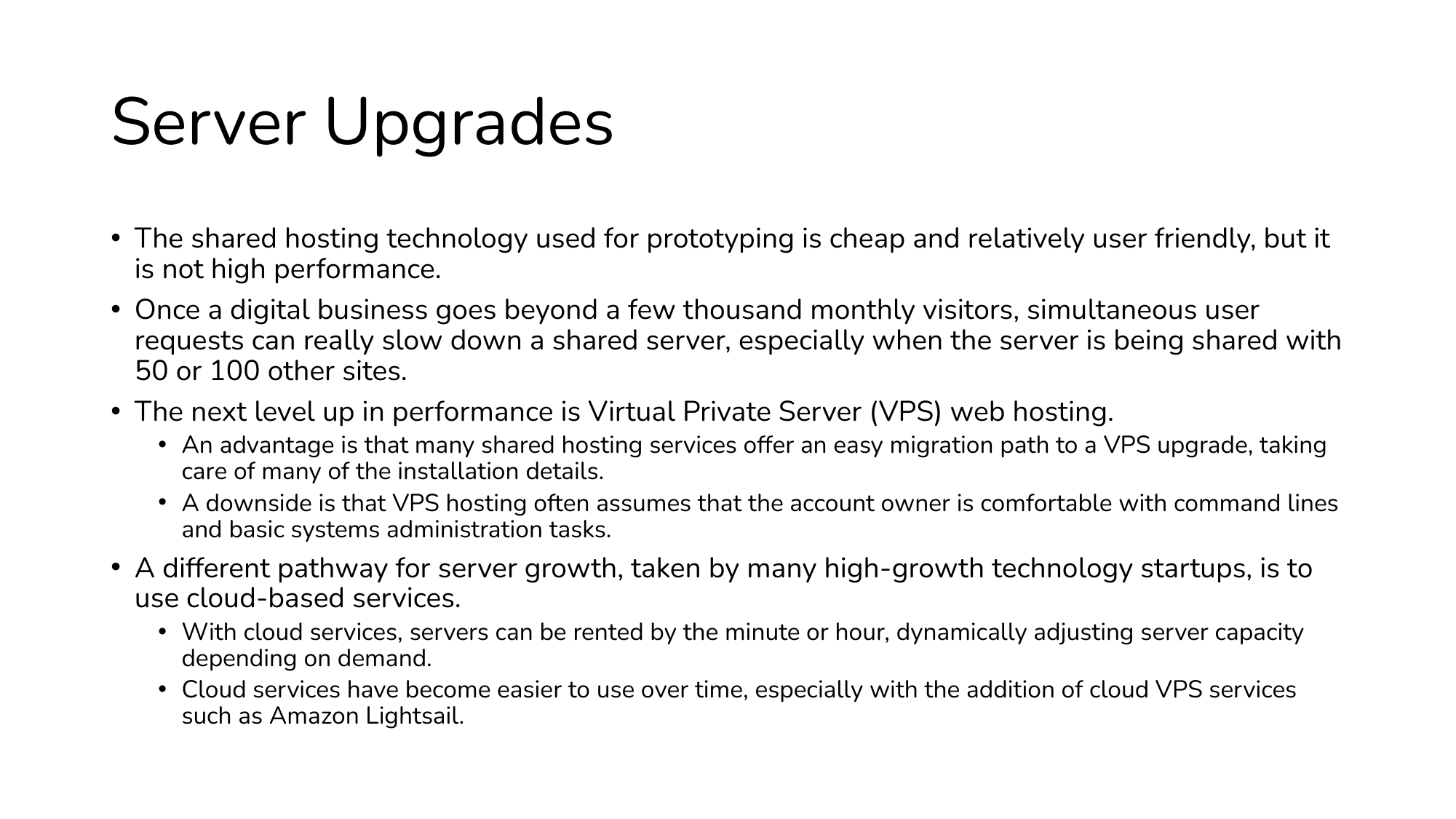

# Server Upgrades
The shared hosting technology used for prototyping is cheap and relatively user friendly, but it is not high performance.
Once a digital business goes beyond a few thousand monthly visitors, simultaneous user requests can really slow down a shared server, especially when the server is being shared with 50 or 100 other sites.
The next level up in performance is Virtual Private Server (VPS) web hosting.
An advantage is that many shared hosting services offer an easy migration path to a VPS upgrade, taking care of many of the installation details.
A downside is that VPS hosting often assumes that the account owner is comfortable with command lines and basic systems administration tasks.
A different pathway for server growth, taken by many high-growth technology startups, is to use cloud-based services.
With cloud services, servers can be rented by the minute or hour, dynamically adjusting server capacity depending on demand.
Cloud services have become easier to use over time, especially with the addition of cloud VPS services such as Amazon Lightsail.